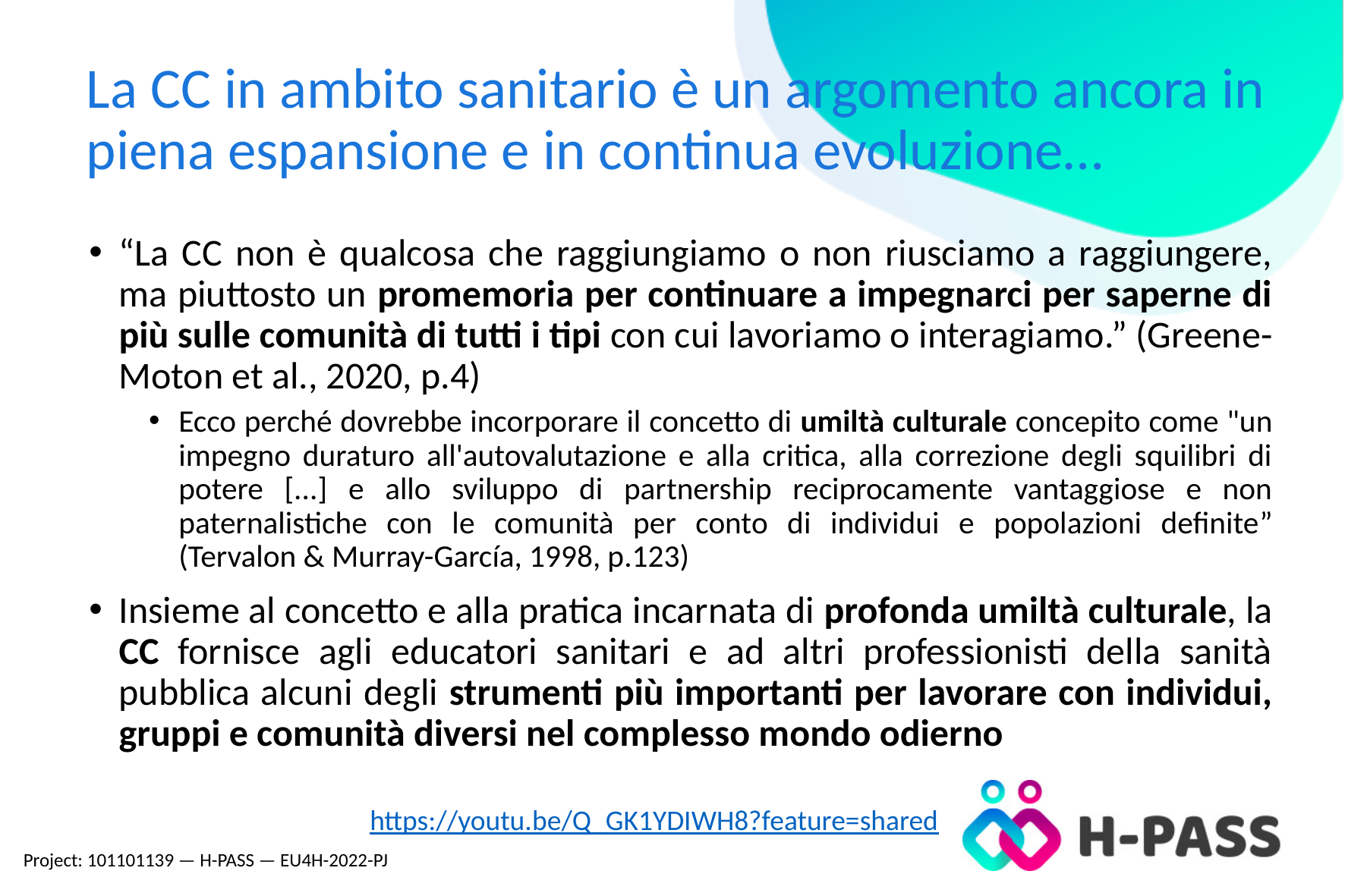

# La CC in ambito sanitario è un argomento ancora in piena espansione e in continua evoluzione…
“La CC non è qualcosa che raggiungiamo o non riusciamo a raggiungere, ma piuttosto un promemoria per continuare a impegnarci per saperne di più sulle comunità di tutti i tipi con cui lavoriamo o interagiamo.” (Greene-Moton et al., 2020, p.4)
Ecco perché dovrebbe incorporare il concetto di umiltà culturale concepito come "un impegno duraturo all'autovalutazione e alla critica, alla correzione degli squilibri di potere [...] e allo sviluppo di partnership reciprocamente vantaggiose e non paternalistiche con le comunità per conto di individui e popolazioni definite” (Tervalon & Murray-García, 1998, p.123)
Insieme al concetto e alla pratica incarnata di profonda umiltà culturale, la CC fornisce agli educatori sanitari e ad altri professionisti della sanità pubblica alcuni degli strumenti più importanti per lavorare con individui, gruppi e comunità diversi nel complesso mondo odierno
https://youtu.be/Q_GK1YDIWH8?feature=shared
Project: 101101139 — H-PASS — EU4H-2022-PJ